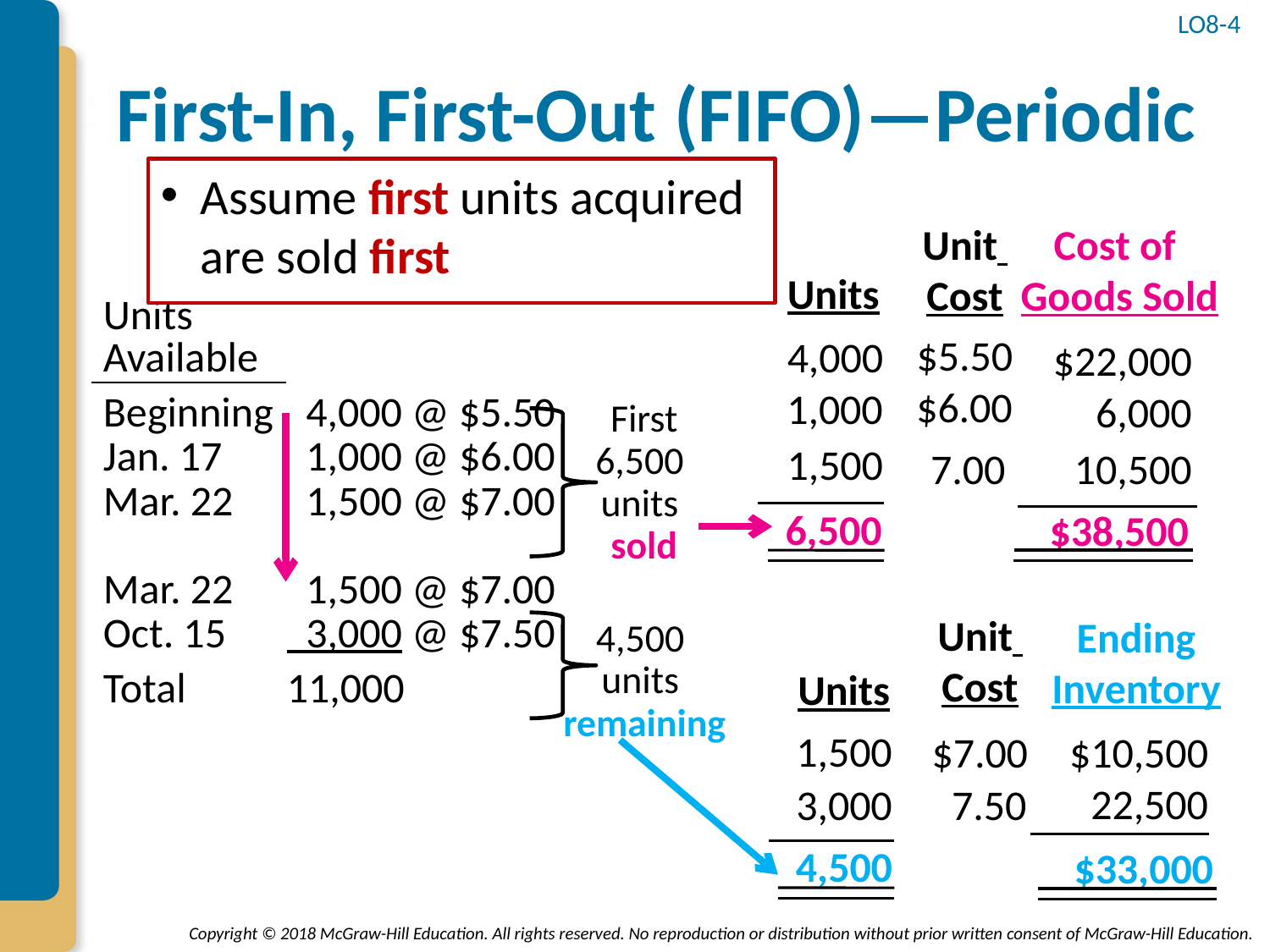

LO8-4
# First-In, First-Out (FIFO)—Periodic
Assume first units acquired are sold first
Unit
Cost
Cost of
Goods Sold
Units
| Units Available |  |
| --- | --- |
| Beginning | 4,000 @ $5.50 |
| Jan. 17 | 1,000 @ $6.00 |
| Mar. 22 | 1,500 @ $7.00 |
|  |  |
| Mar. 22 | 1,500 @ $7.00 |
| Oct. 15 | 3,000 @ $7.50 |
| Total | 11,000 |
$5.50
4,000
$22,000
$6.00
1,000
6,000
First
6,500
units
sold

1,500
7.00
10,500
6,500
$38,500
Unit
Cost
Ending Inventory
4,500
units
remaining

Units
1,500
$7.00
$10,500
22,500
3,000
7.50
4,500
$33,000